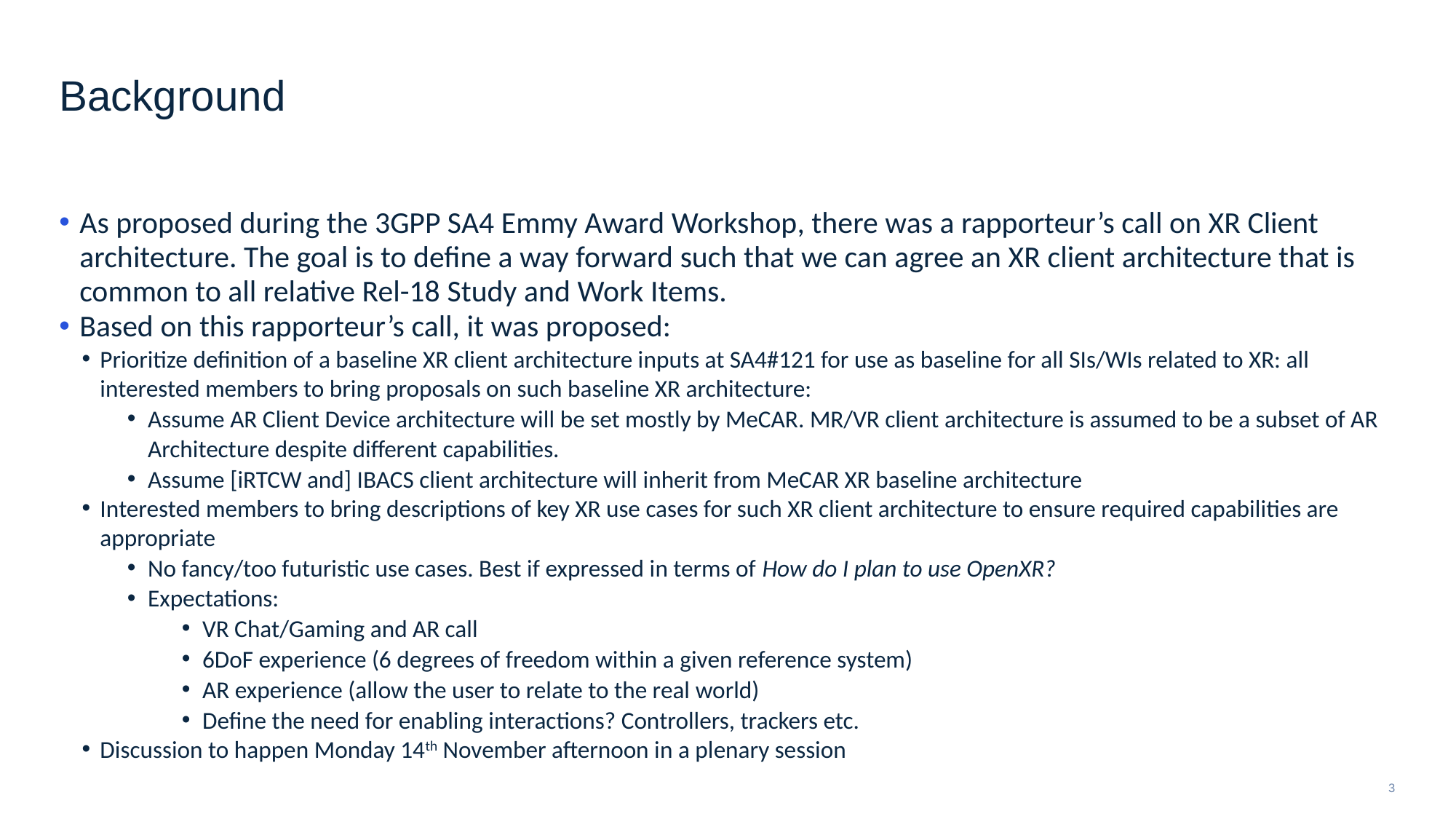

# Background

As proposed during the 3GPP SA4 Emmy Award Workshop, there was a rapporteur’s call on XR Client architecture. The goal is to define a way forward such that we can agree an XR client architecture that is common to all relative Rel-18 Study and Work Items.
Based on this rapporteur’s call, it was proposed:
Prioritize definition of a baseline XR client architecture inputs at SA4#121 for use as baseline for all SIs/WIs related to XR: all interested members to bring proposals on such baseline XR architecture:
Assume AR Client Device architecture will be set mostly by MeCAR. MR/VR client architecture is assumed to be a subset of AR Architecture despite different capabilities.
Assume [iRTCW and] IBACS client architecture will inherit from MeCAR XR baseline architecture
Interested members to bring descriptions of key XR use cases for such XR client architecture to ensure required capabilities are appropriate
No fancy/too futuristic use cases. Best if expressed in terms of How do I plan to use OpenXR?
Expectations:
VR Chat/Gaming and AR call
6DoF experience (6 degrees of freedom within a given reference system)
AR experience (allow the user to relate to the real world)
Define the need for enabling interactions? Controllers, trackers etc.
Discussion to happen Monday 14th November afternoon in a plenary session